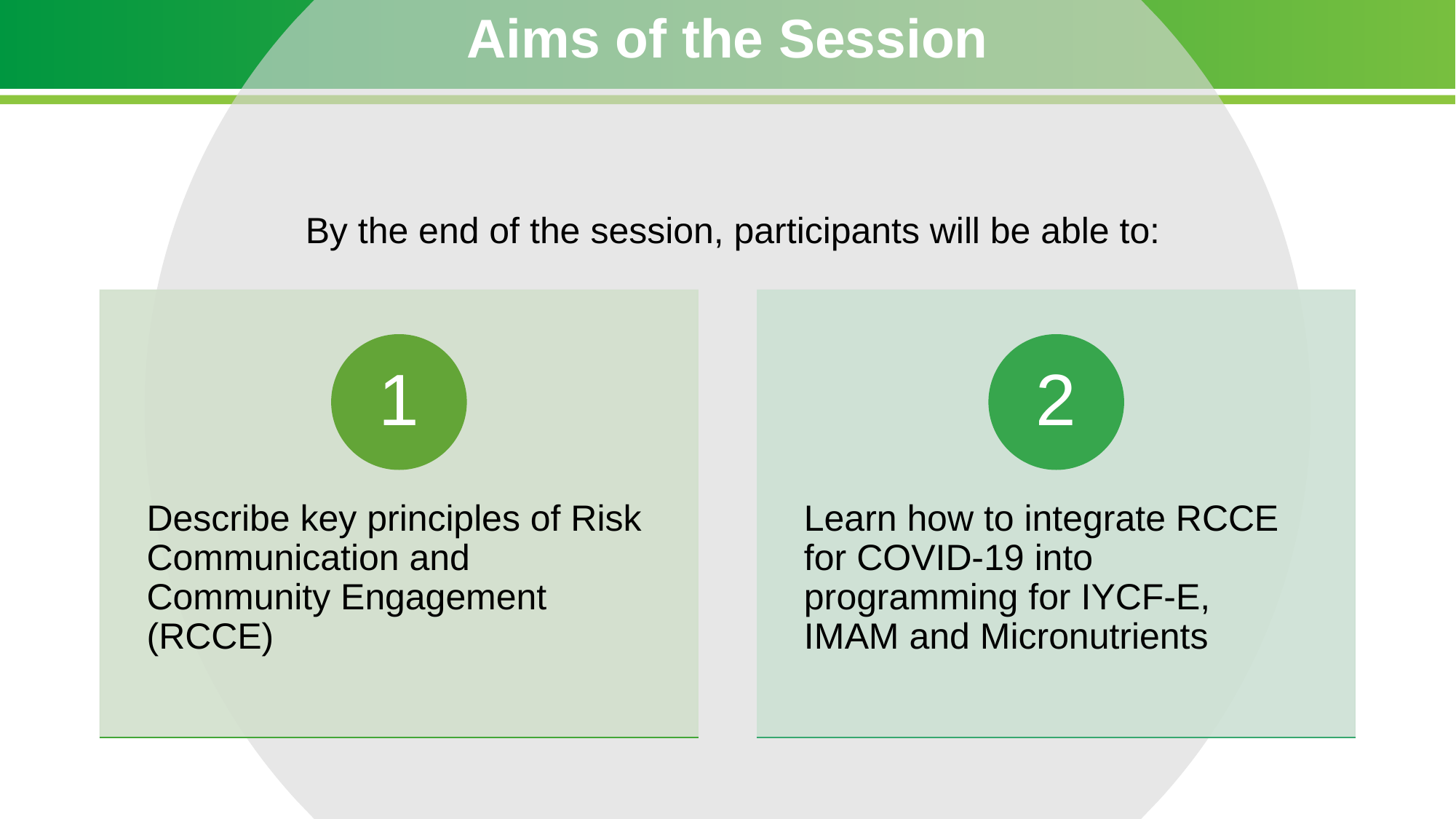

# Aims of the Session
By the end of the session, participants will be able to:
Describe key principles of Risk Communication and Community Engagement (RCCE)
1
Learn how to integrate RCCE for COVID-19 into programming for IYCF-E, IMAM and Micronutrients
2